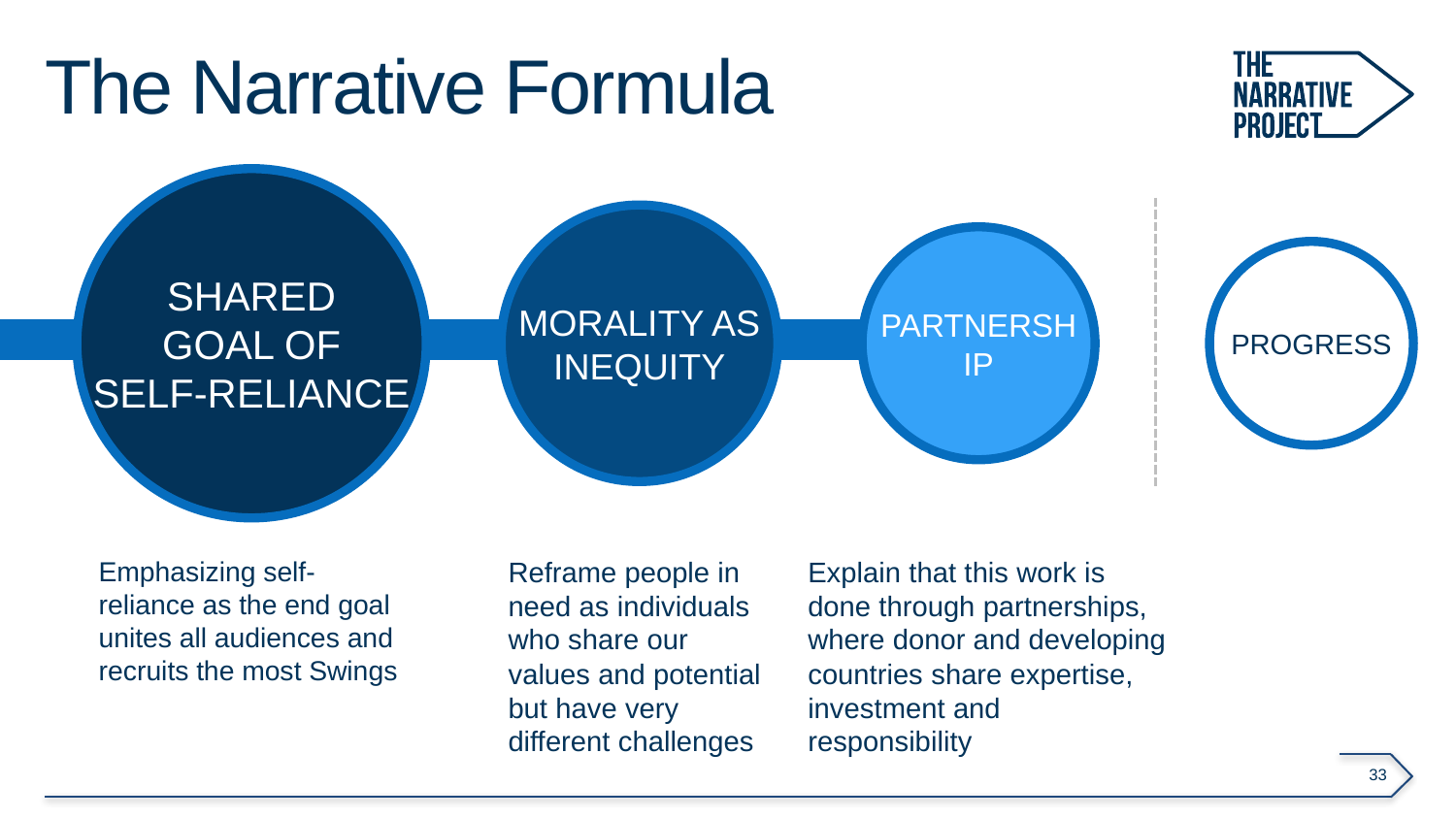

# The Narrative Formula
SHARED
GOAL OF
SELF-RELIANCE

Emphasizing self-reliance as the end goal unites all audiences and recruits the most Swings
MORALITY AS INEQUITY

Reframe people in need as individuals who share our values and potential but have very different challenges
PARTNERSHIP

Explain that this work is done through partnerships, where donor and developing countries share expertise, investment and responsibility
PROGRESS
33